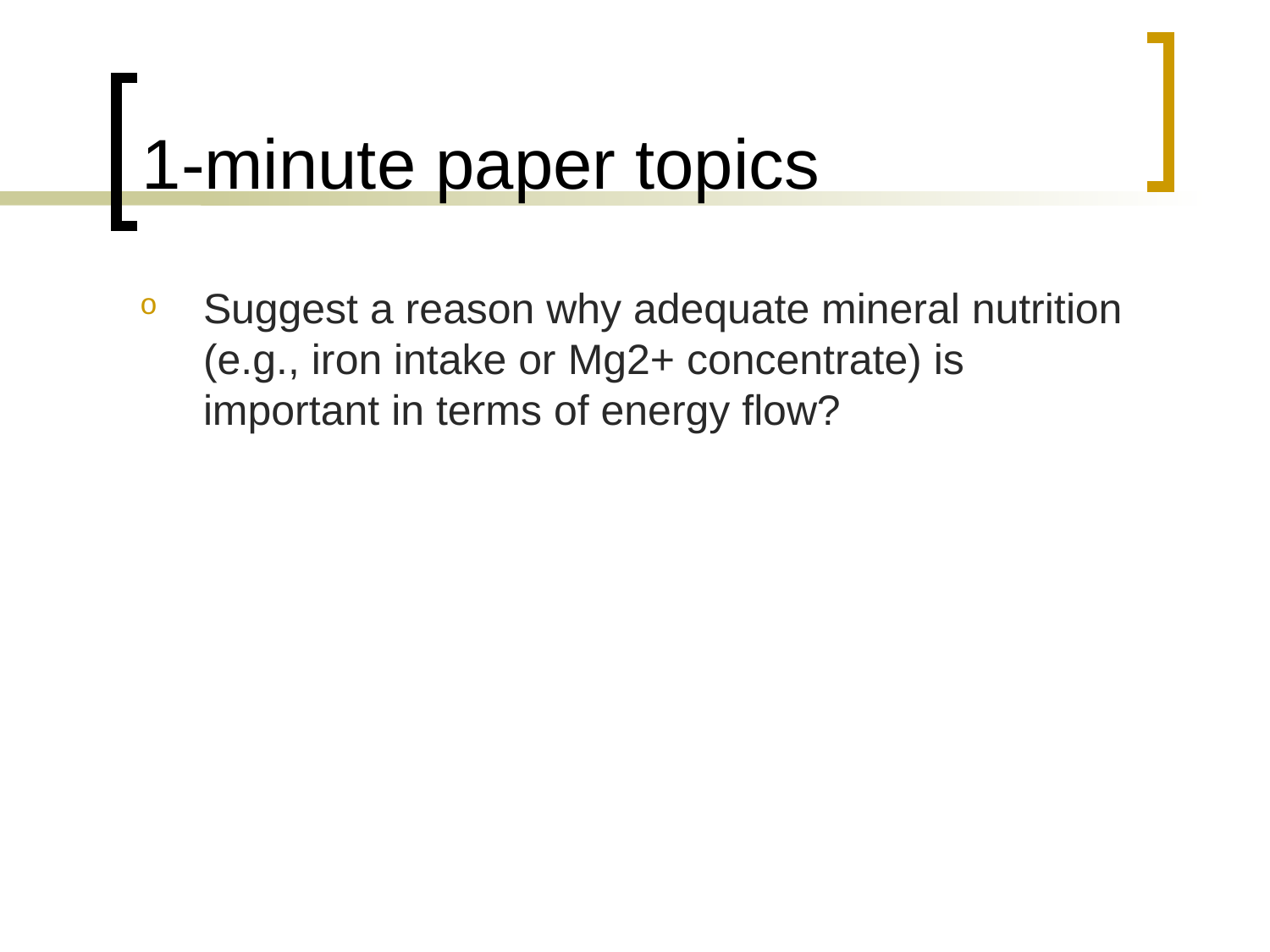

# 1-minute paper topics
Suggest a reason why adequate mineral nutrition (e.g., iron intake or Mg2+ concentrate) is important in terms of energy flow?